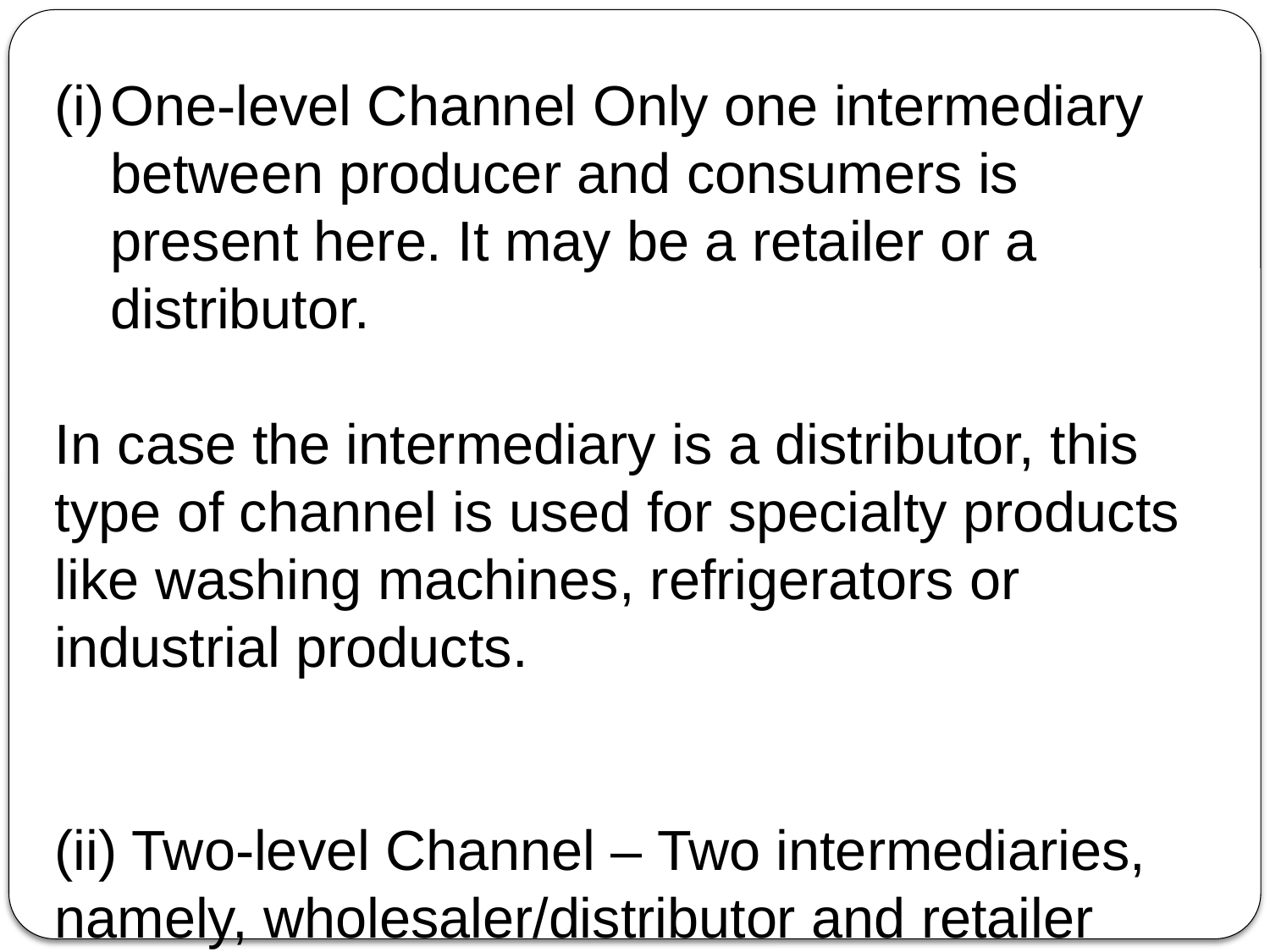

One-level Channel Only one intermediary between producer and consumers is present here. It may be a retailer or a distributor.

In case the intermediary is a distributor, this type of channel is used for specialty products like washing machines, refrigerators or industrial products.

(ii) Two-level Channel – Two intermediaries, namely, wholesaler/distributor and retailer and present here.